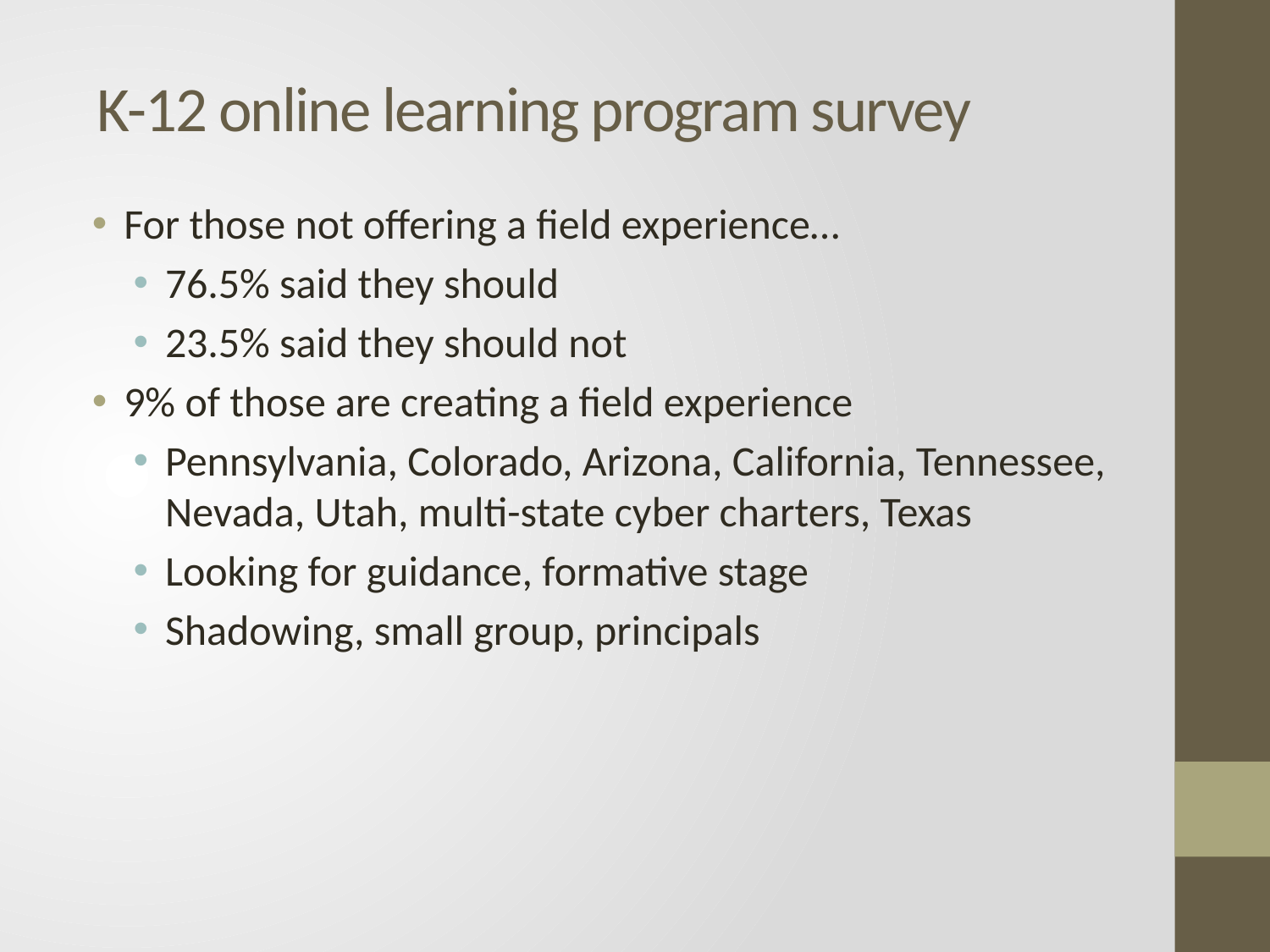

# K-12 online learning program survey
For those not offering a field experience…
76.5% said they should
23.5% said they should not
9% of those are creating a field experience
Pennsylvania, Colorado, Arizona, California, Tennessee, Nevada, Utah, multi-state cyber charters, Texas
Looking for guidance, formative stage
Shadowing, small group, principals